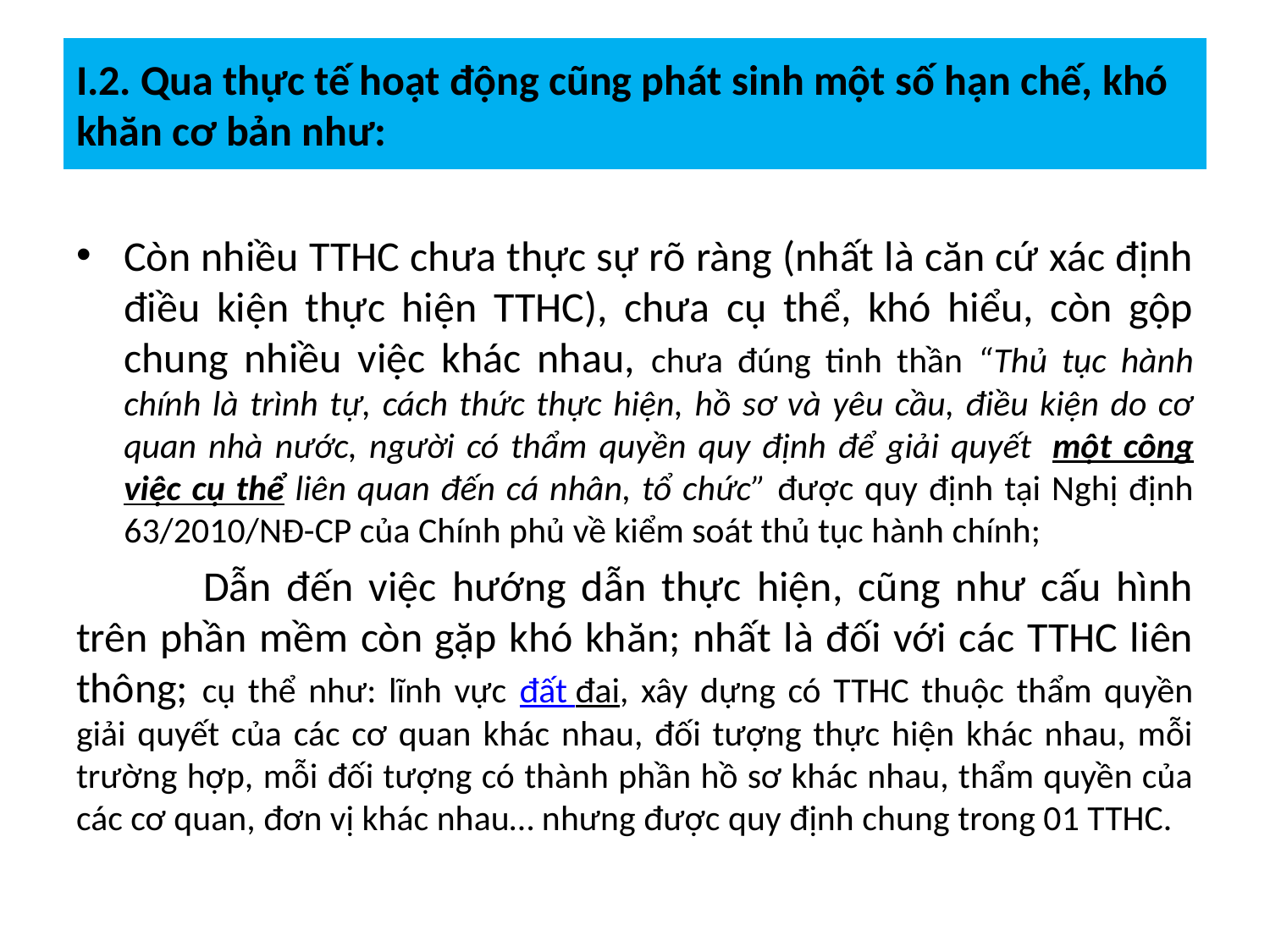

# I.2. Qua thực tế hoạt động cũng phát sinh một số hạn chế, khó khăn cơ bản như:
Còn nhiều TTHC chưa thực sự rõ ràng (nhất là căn cứ xác định điều kiện thực hiện TTHC), chưa cụ thể, khó hiểu, còn gộp chung nhiều việc khác nhau, chưa đúng tinh thần “Thủ tục hành chính là trình tự, cách thức thực hiện, hồ sơ và yêu cầu, điều kiện do cơ quan nhà nước, người có thẩm quyền quy định để giải quyết  một công việc cụ thể liên quan đến cá nhân, tổ chức” được quy định tại Nghị định 63/2010/NĐ-CP của Chính phủ về kiểm soát thủ tục hành chính;
	Dẫn đến việc hướng dẫn thực hiện, cũng như cấu hình trên phần mềm còn gặp khó khăn; nhất là đối với các TTHC liên thông; cụ thể như: lĩnh vực đất đai, xây dựng có TTHC thuộc thẩm quyền giải quyết của các cơ quan khác nhau, đối tượng thực hiện khác nhau, mỗi trường hợp, mỗi đối tượng có thành phần hồ sơ khác nhau, thẩm quyền của các cơ quan, đơn vị khác nhau… nhưng được quy định chung trong 01 TTHC.